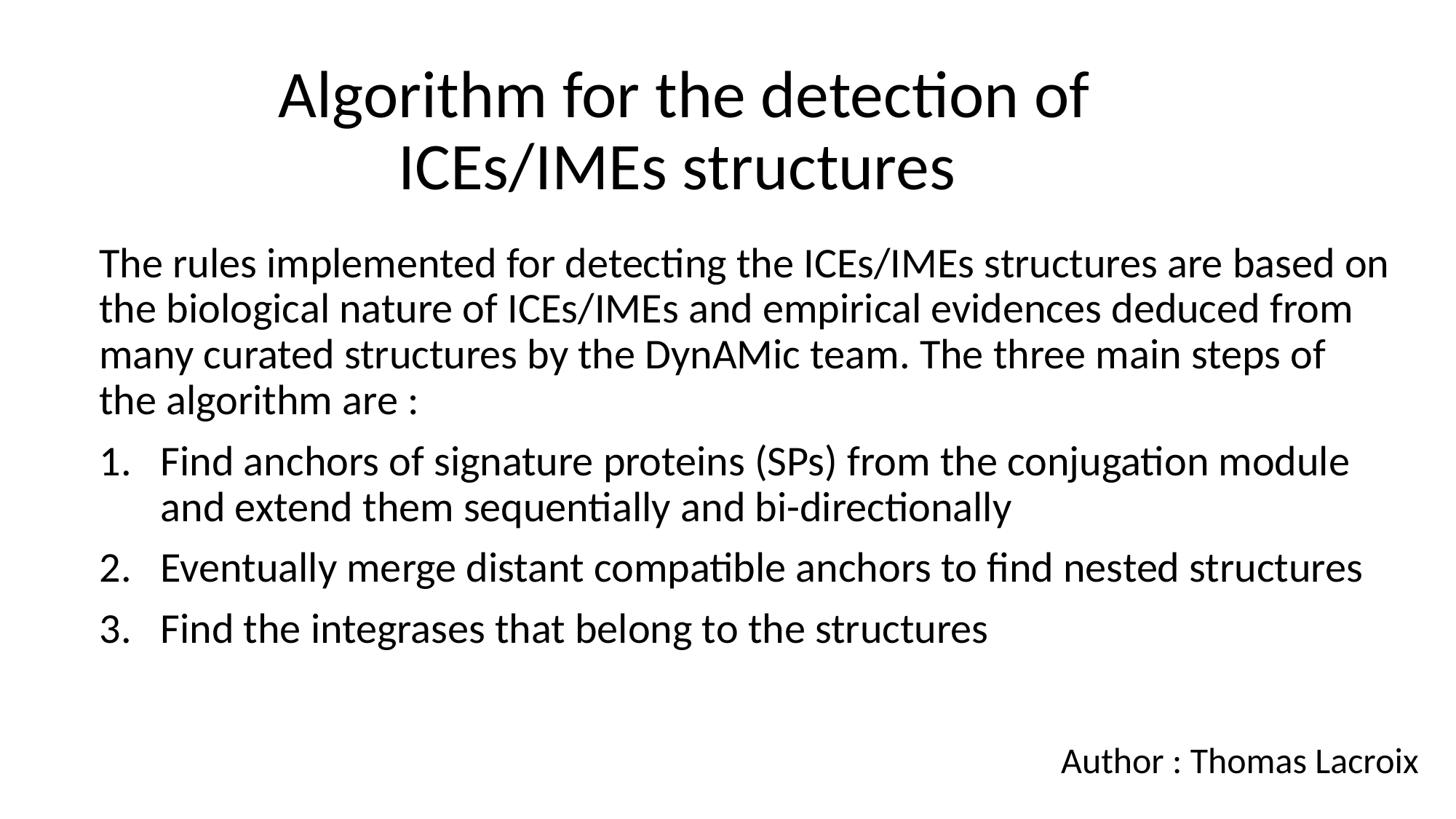

# Algorithm for the detection of ICEs/IMEs structures
The rules implemented for detecting the ICEs/IMEs structures are based on the biological nature of ICEs/IMEs and empirical evidences deduced from many curated structures by the DynAMic team. The three main steps of the algorithm are :
Find anchors of signature proteins (SPs) from the conjugation module and extend them sequentially and bi-directionally
Eventually merge distant compatible anchors to find nested structures
Find the integrases that belong to the structures
Author : Thomas Lacroix